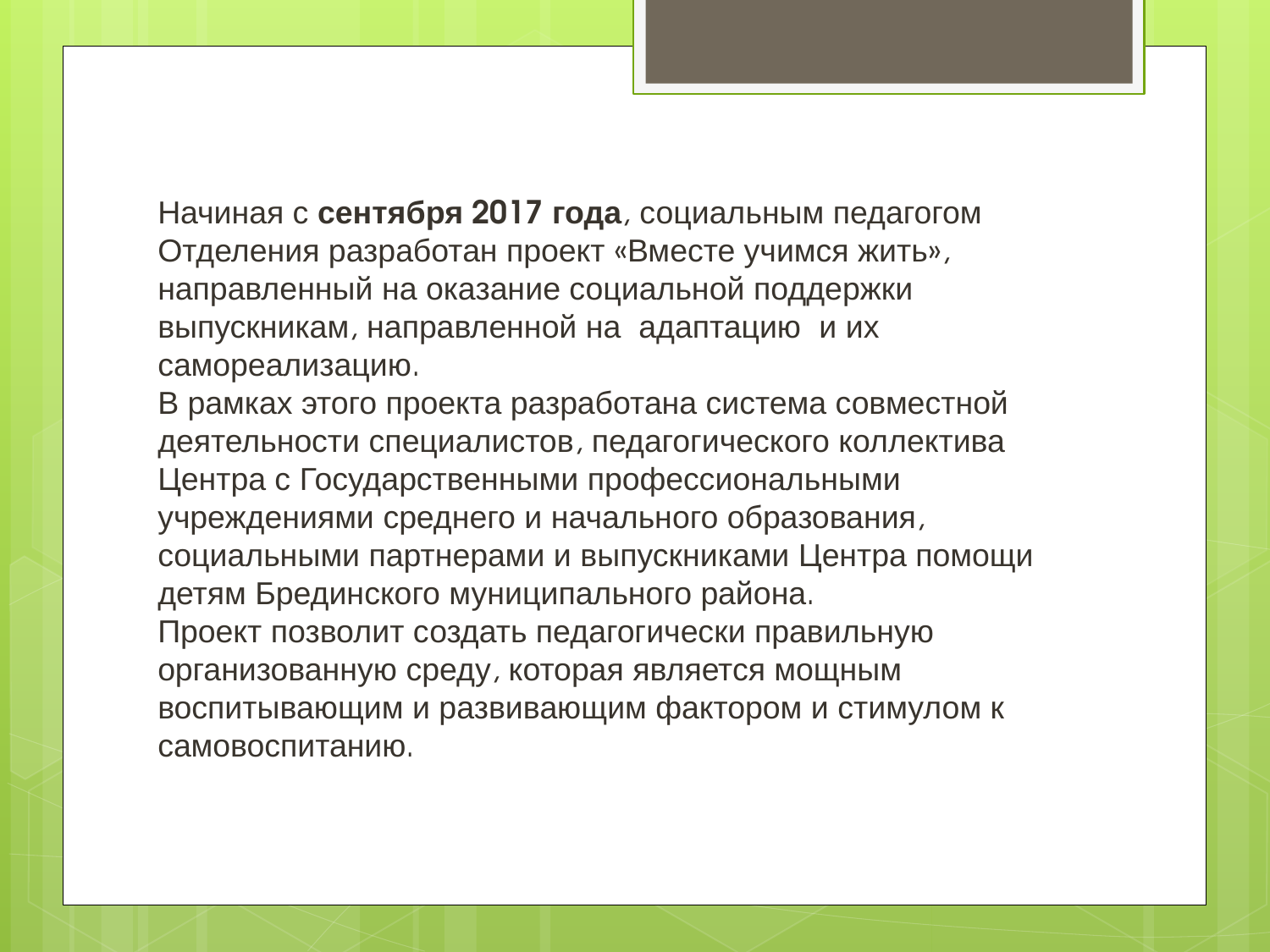

# Начиная с сентября 2017 года, социальным педагогом Отделения разработан проект «Вместе учимся жить», направленный на оказание социальной поддержки выпускникам, направленной на  адаптацию  и их самореализацию. В рамках этого проекта разработана система совместной деятельности специалистов, педагогического коллектива Центра с Государственными профессиональными учреждениями среднего и начального образования, социальными партнерами и выпускниками Центра помощи детям Брединского муниципального района. Проект позволит создать педагогически правильную организованную среду, которая является мощным воспитывающим и развивающим фактором и стимулом к самовоспитанию.